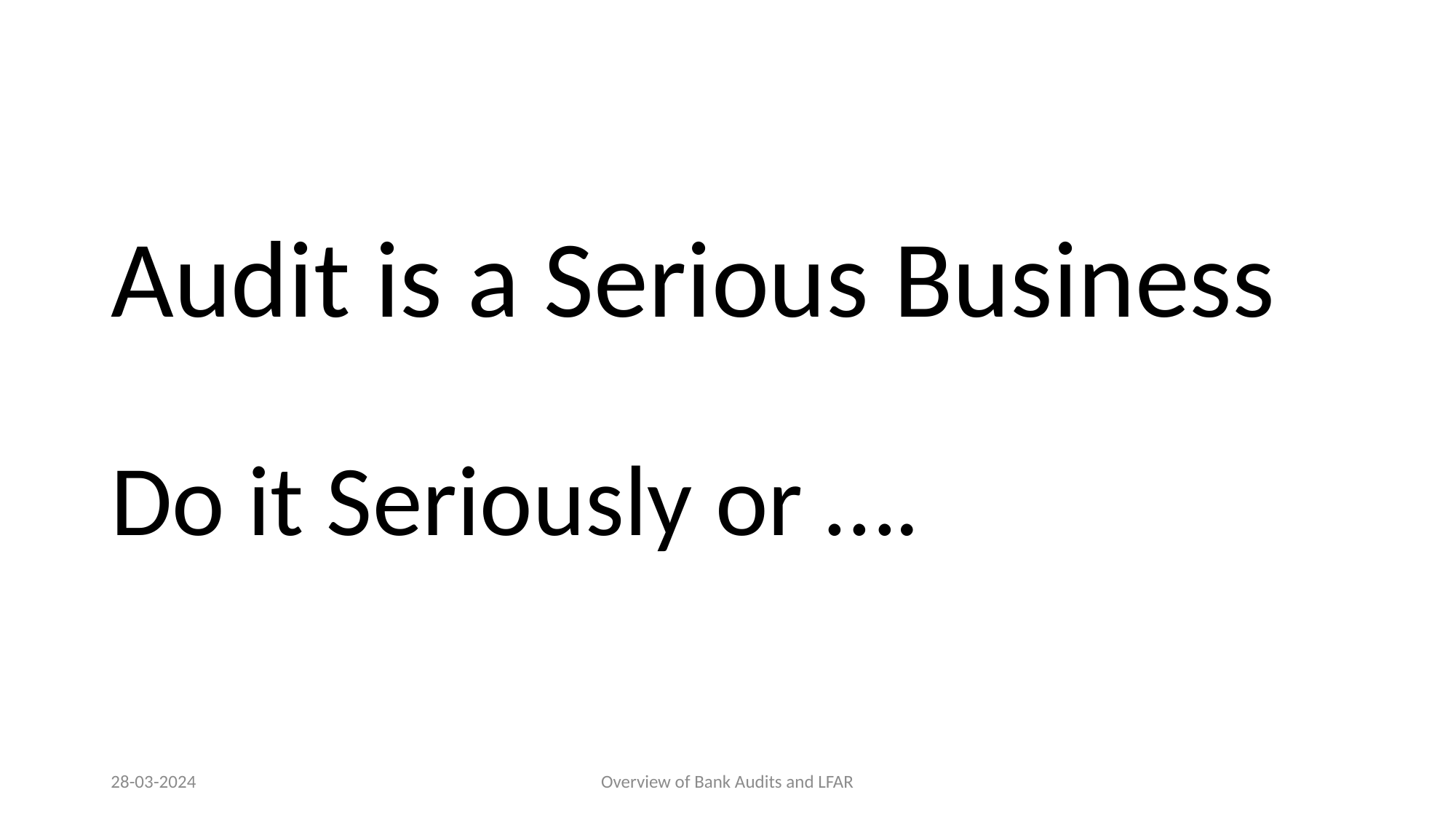

# Audit is a Serious Business Do it Seriously or ….
28-03-2024
Overview of Bank Audits and LFAR
18